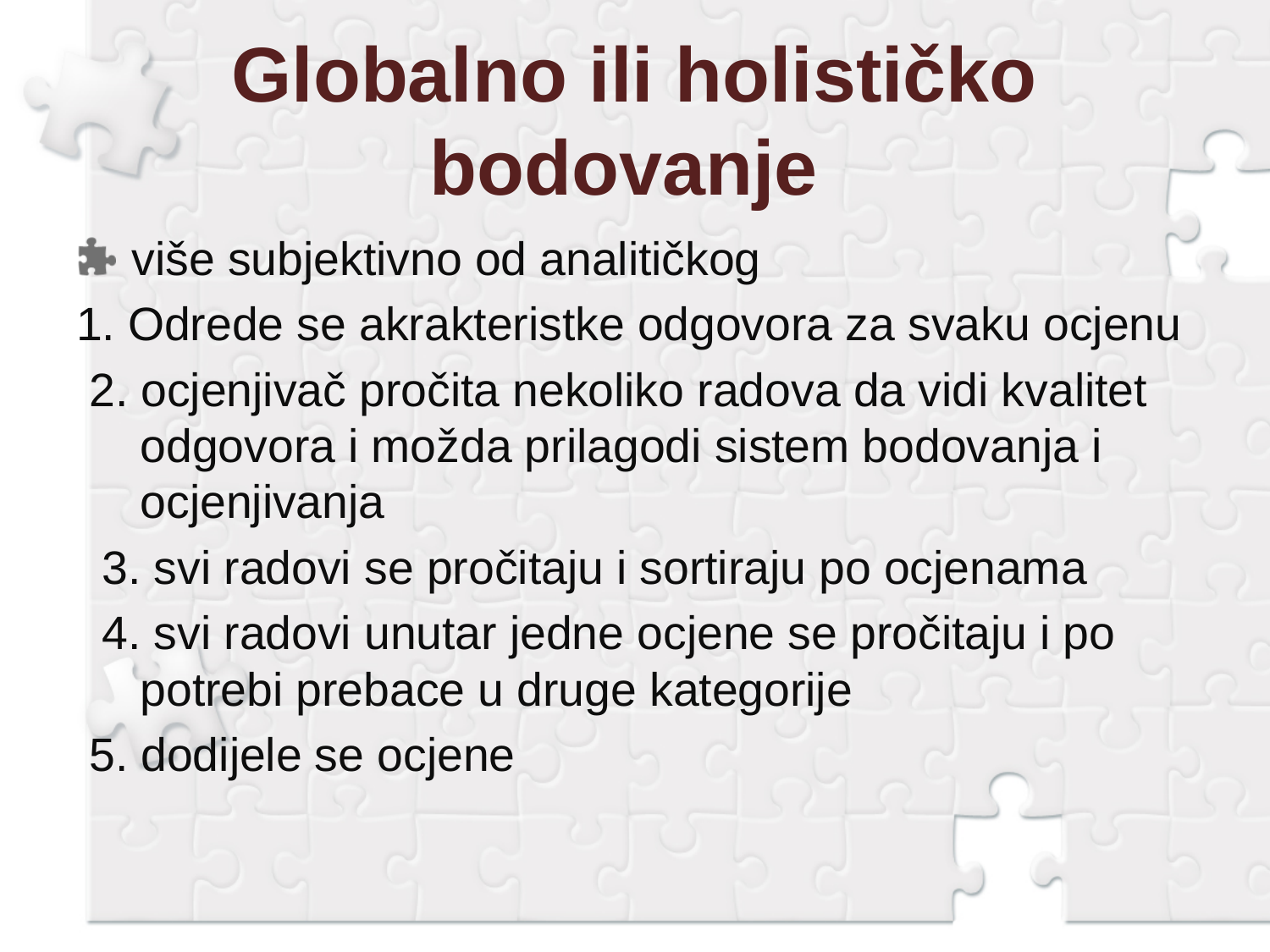

# Globalno ili holističko bodovanje
 više subjektivno od analitičkog
1. Odrede se akrakteristke odgovora za svaku ocjenu
 2. ocjenjivač pročita nekoliko radova da vidi kvalitet odgovora i možda prilagodi sistem bodovanja i ocjenjivanja
  3. svi radovi se pročitaju i sortiraju po ocjenama
  4. svi radovi unutar jedne ocjene se pročitaju i po potrebi prebace u druge kategorije
 5. dodijele se ocjene